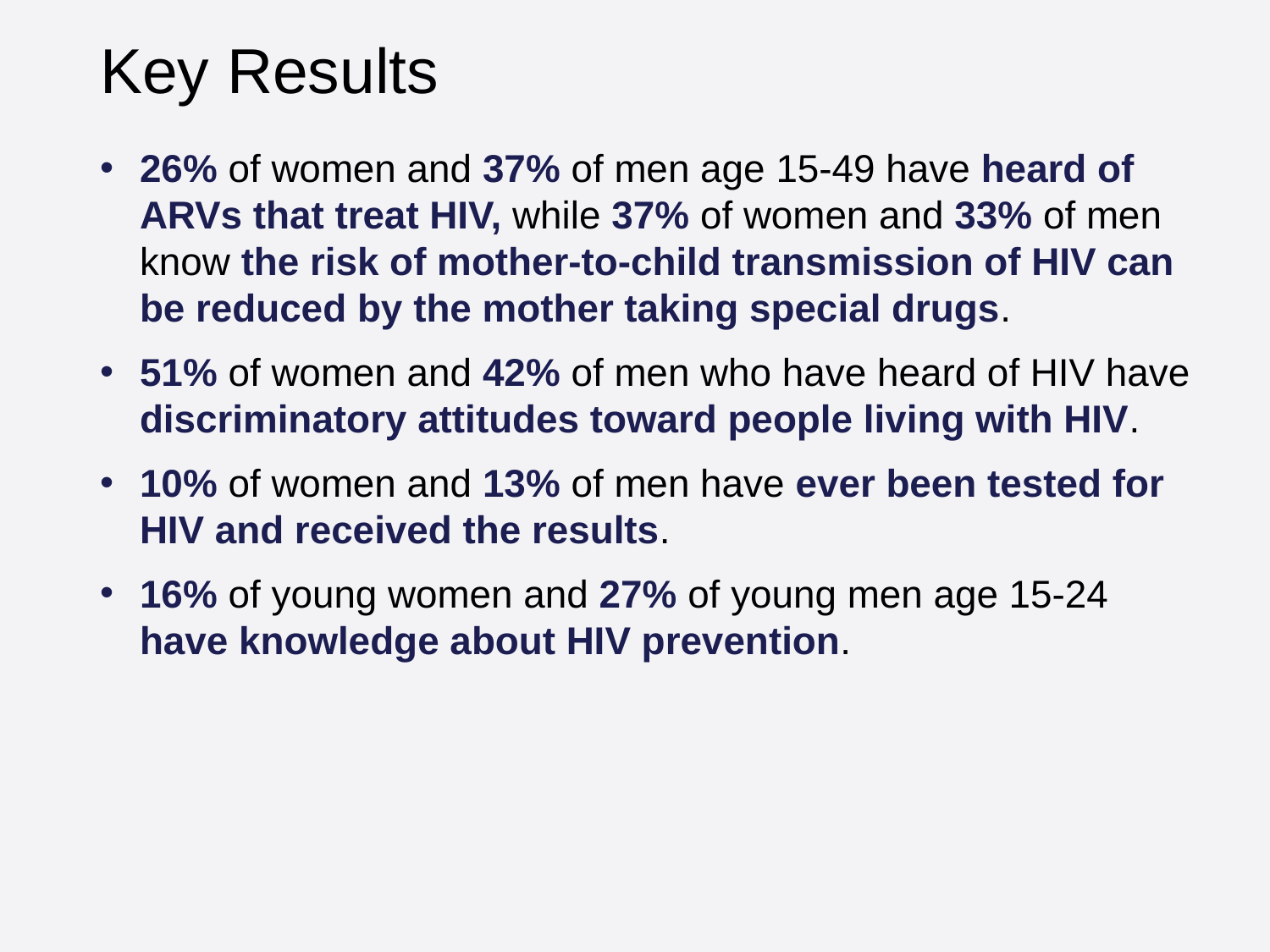

# Key Results
26% of women and 37% of men age 15-49 have heard of ARVs that treat HIV, while 37% of women and 33% of men know the risk of mother-to-child transmission of HIV can be reduced by the mother taking special drugs.
51% of women and 42% of men who have heard of HIV have discriminatory attitudes toward people living with HIV.
10% of women and 13% of men have ever been tested for HIV and received the results.
16% of young women and 27% of young men age 15-24 have knowledge about HIV prevention.